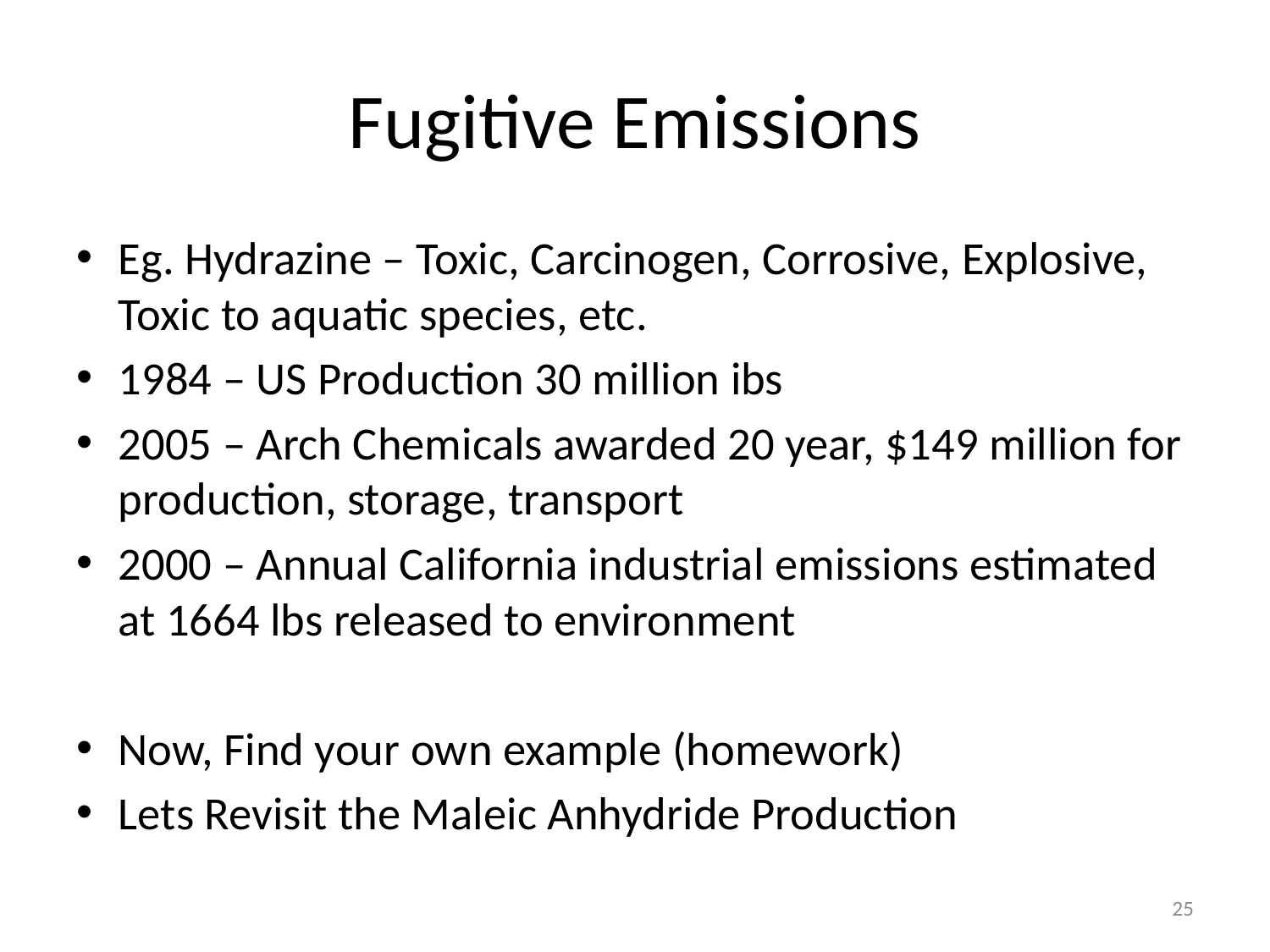

# Fugitive Emissions
Eg. Hydrazine – Toxic, Carcinogen, Corrosive, Explosive, Toxic to aquatic species, etc.
1984 – US Production 30 million ibs
2005 – Arch Chemicals awarded 20 year, $149 million for production, storage, transport
2000 – Annual California industrial emissions estimated at 1664 lbs released to environment

Now, Find your own example (homework)
Lets Revisit the Maleic Anhydride Production
25